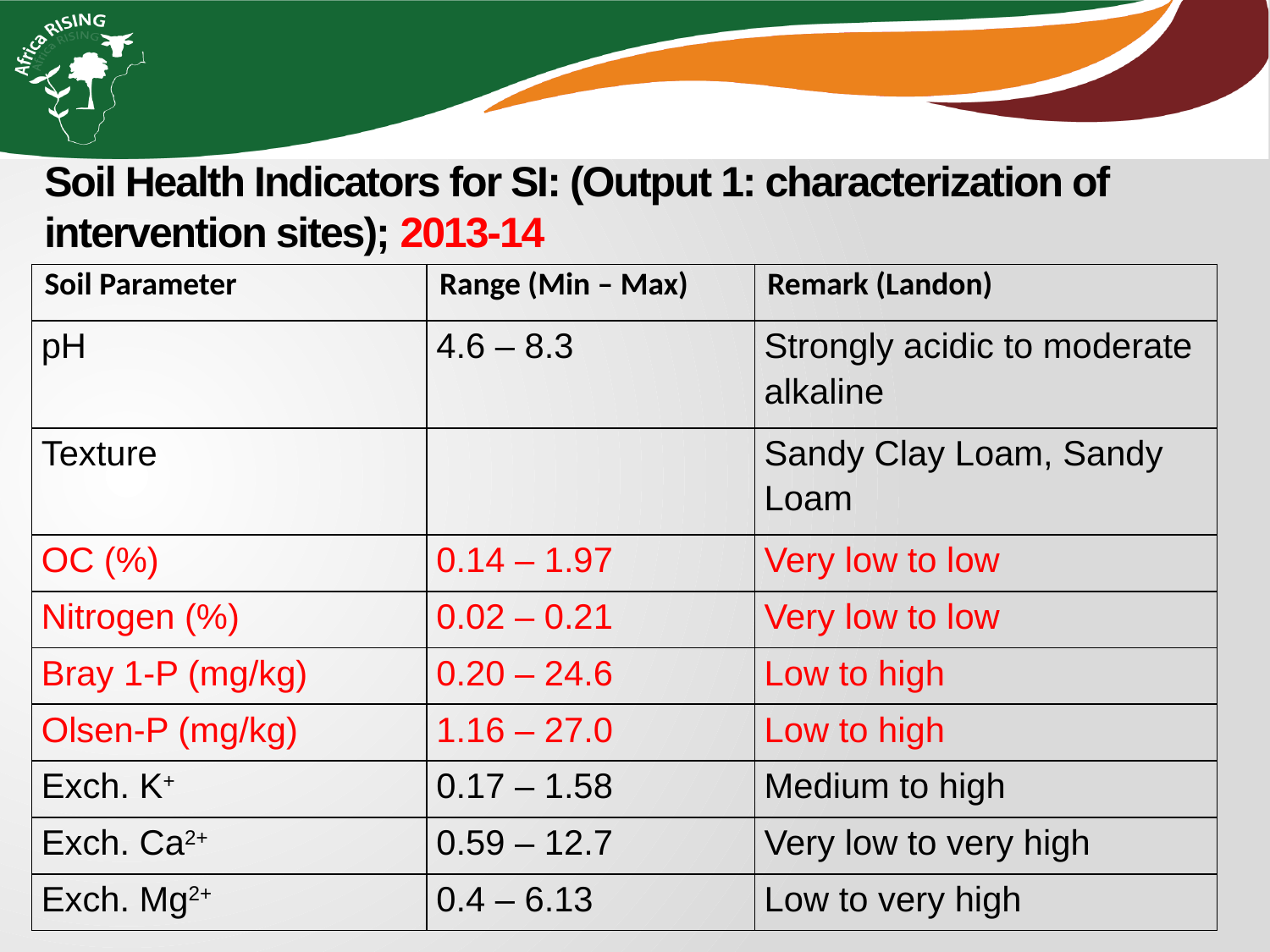

# Soil Health Indicators for SI: (Output 1: characterization of intervention sites); 2013-14
| Soil Parameter | Range (Min – Max) | Remark (Landon) |
| --- | --- | --- |
| pH | 4.6 – 8.3 | Strongly acidic to moderate alkaline |
| Texture |  | Sandy Clay Loam, Sandy Loam |
| OC (%) | 0.14 – 1.97 | Very low to low |
| Nitrogen (%) | 0.02 – 0.21 | Very low to low |
| Bray 1-P (mg/kg) | 0.20 – 24.6 | Low to high |
| Olsen-P (mg/kg) | 1.16 – 27.0 | Low to high |
| Exch. K+ | 0.17 – 1.58 | Medium to high |
| Exch. Ca2+ | 0.59 – 12.7 | Very low to very high |
| Exch. Mg2+ | 0.4 – 6.13 | Low to very high |